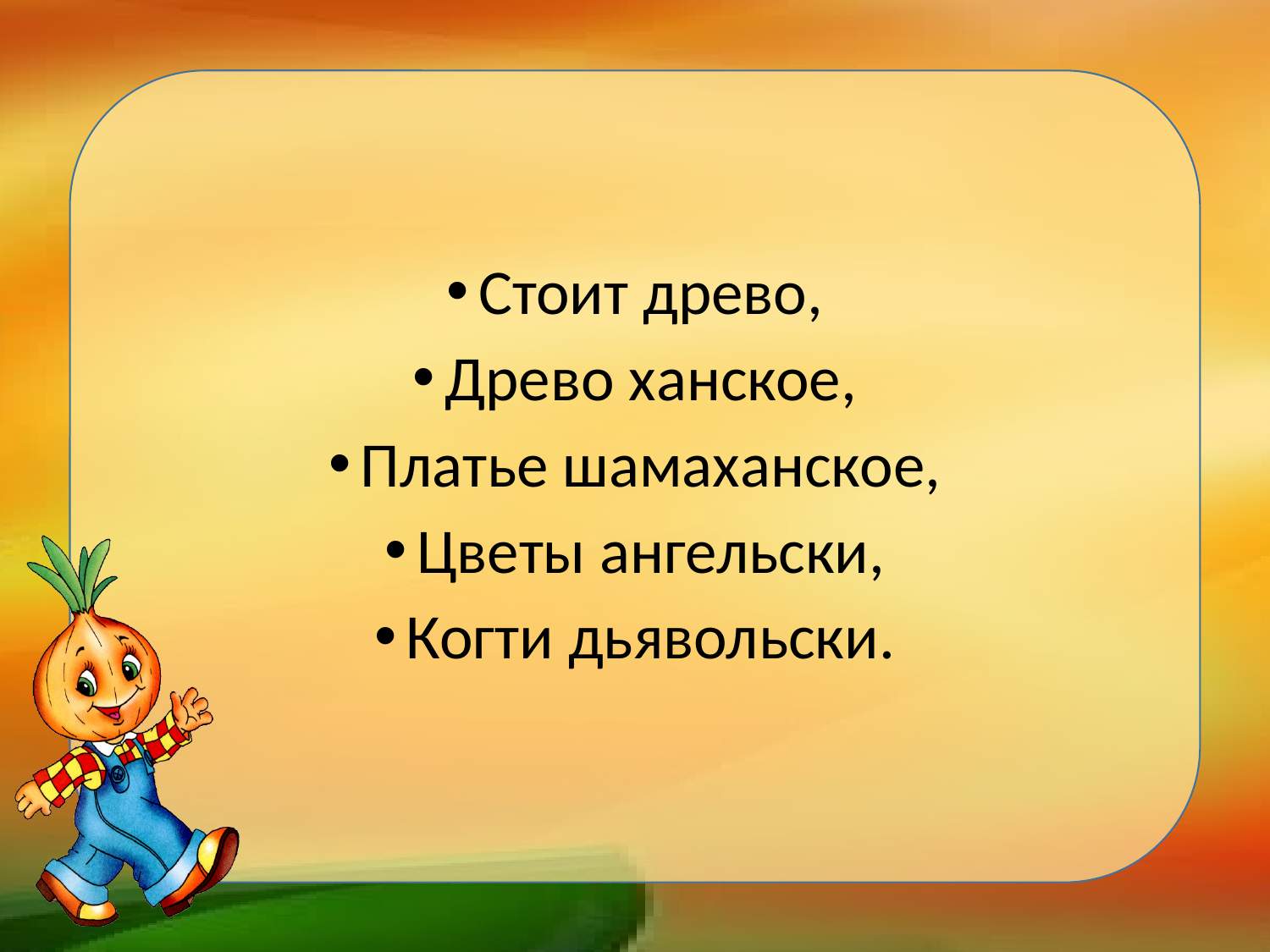

#
Стоит древо,
Древо ханское,
Платье шамаханское,
Цветы ангельски,
Когти дьявольски.